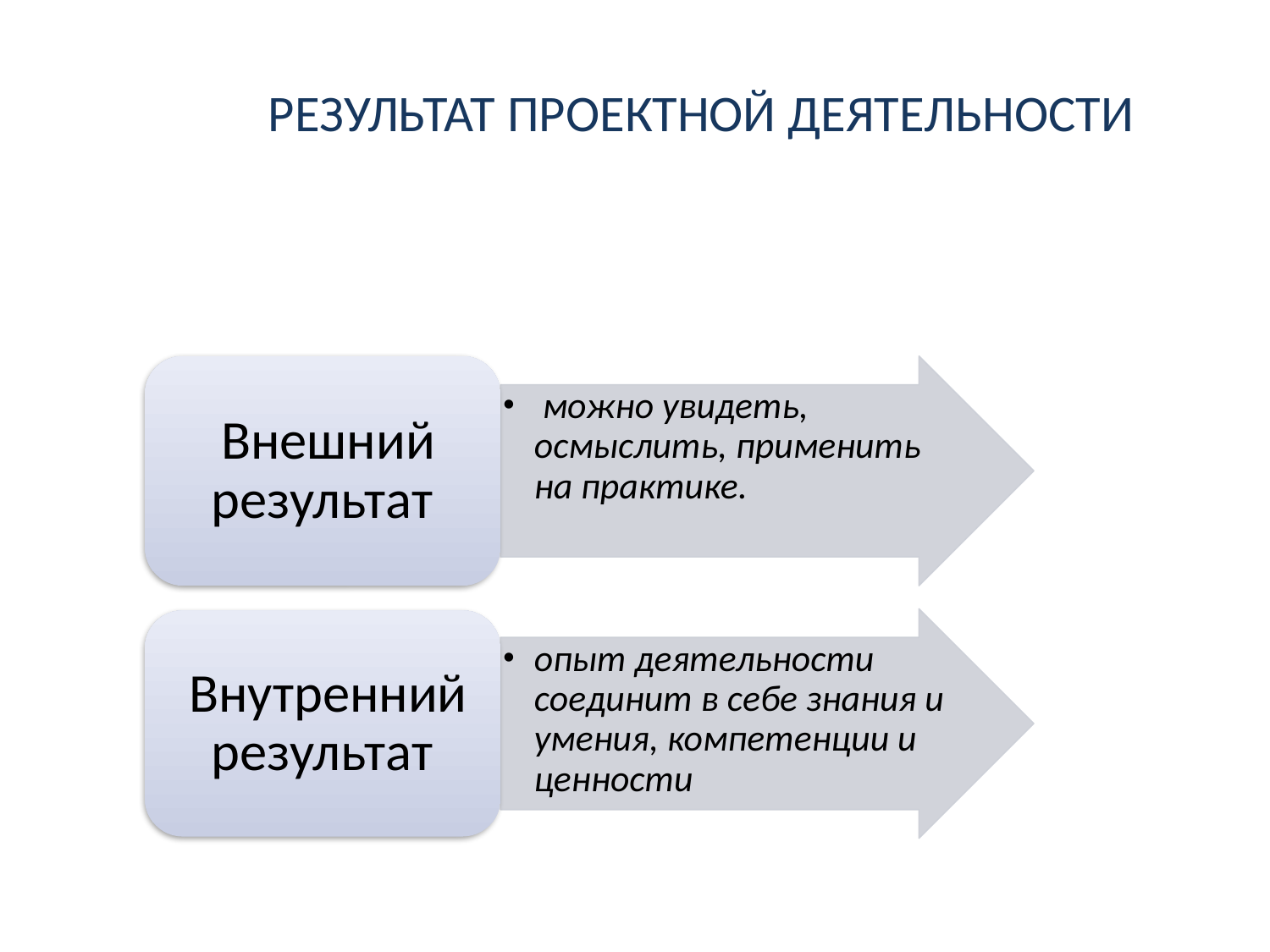

# Результат проектной деятельности
 можно увидеть, осмыслить, применить на практике.
Внешний результат
опыт деятельности соединит в себе знания и умения, компетенции и ценности
Внутренний результат